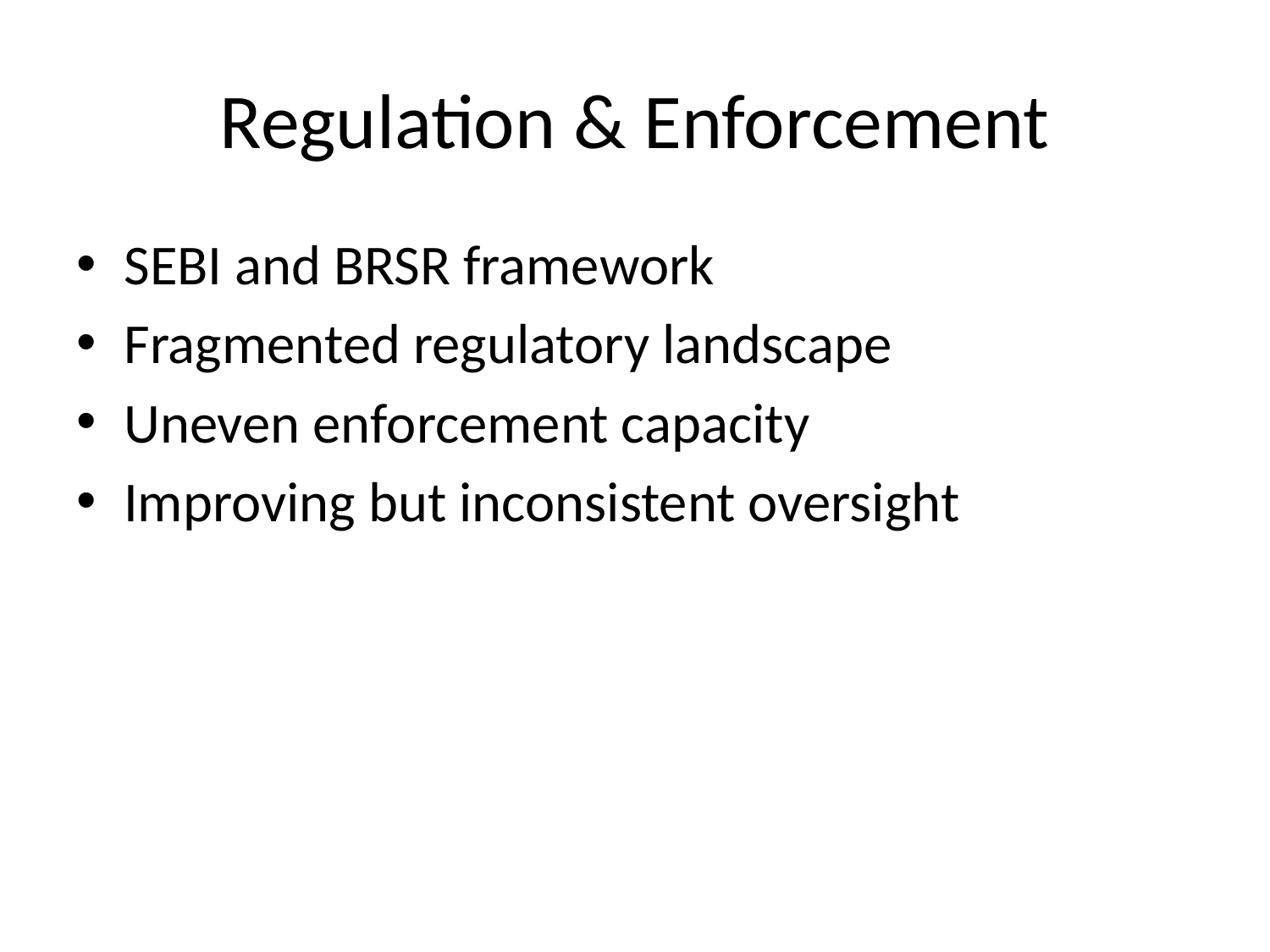

# Regulation & Enforcement
SEBI and BRSR framework
Fragmented regulatory landscape
Uneven enforcement capacity
Improving but inconsistent oversight